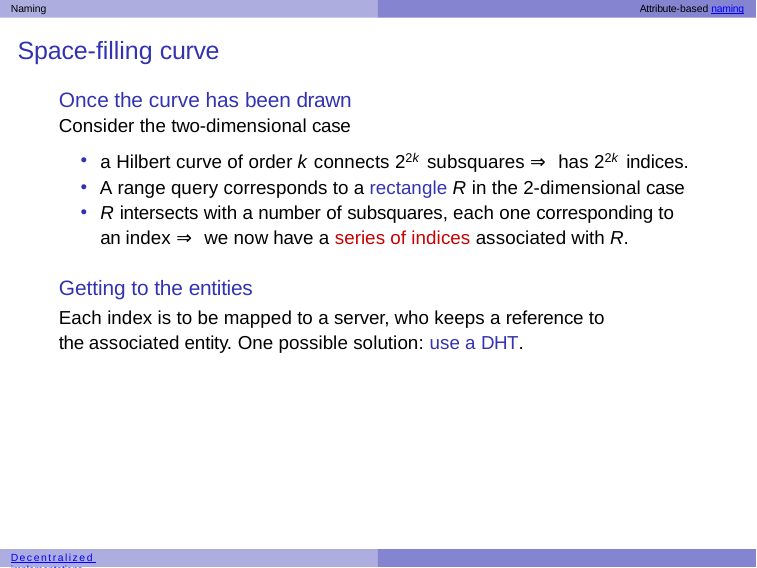

Naming	Attribute-based naming
# Space-filling curve
Once the curve has been drawn
Consider the two-dimensional case
a Hilbert curve of order k connects 22k subsquares ⇒ has 22k indices.
A range query corresponds to a rectangle R in the 2-dimensional case
R intersects with a number of subsquares, each one corresponding to an index ⇒ we now have a series of indices associated with R.

Getting to the entities
Each index is to be mapped to a server, who keeps a reference to the associated entity. One possible solution: use a DHT.

Decentralized implementations